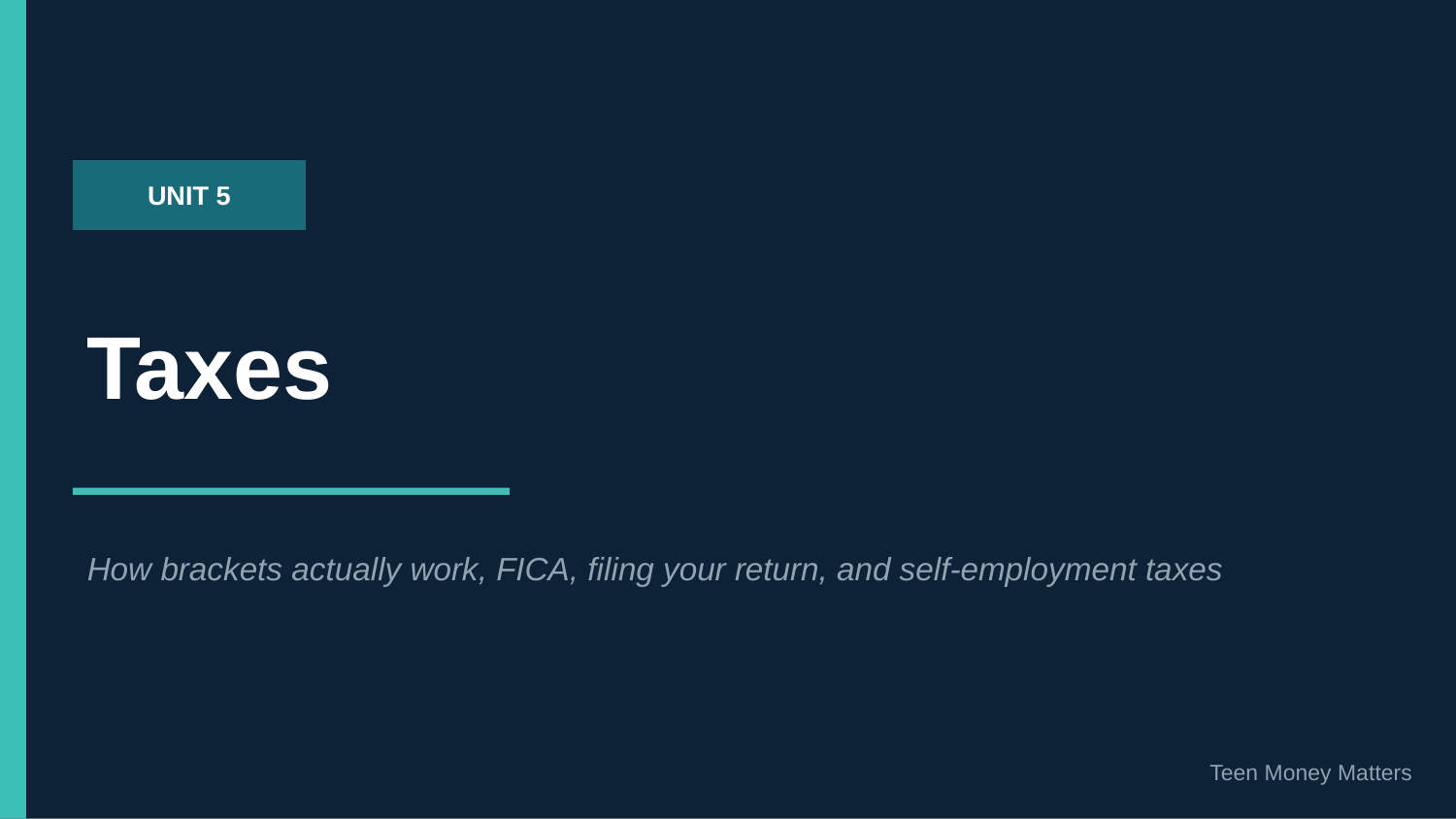

UNIT 5
Taxes

How brackets actually work, FICA, filing your return, and self-employment taxes
Teen Money Matters